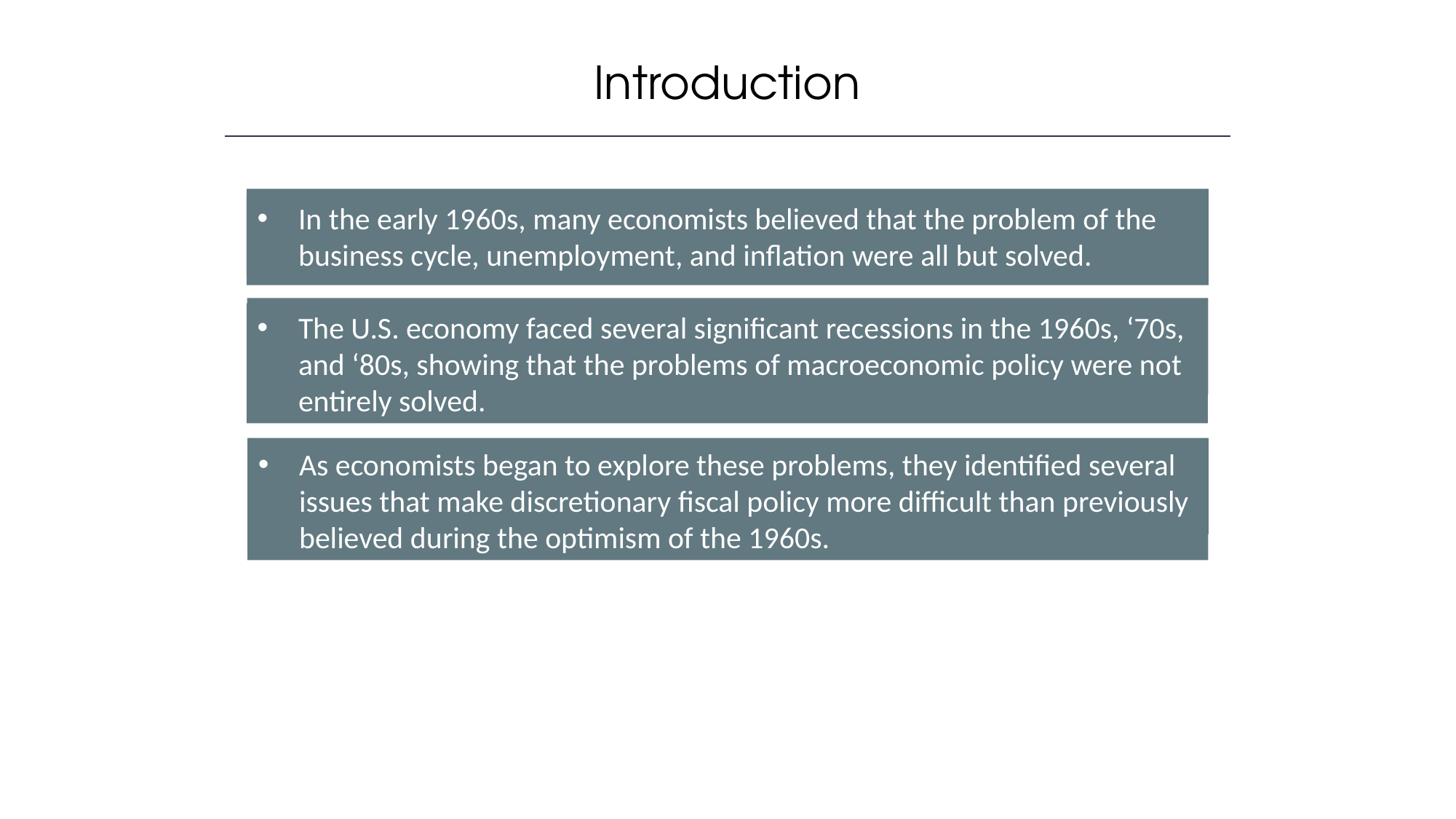

Introduction

In the early 1960s, many economists believed that the problem of the business cycle, unemployment, and inflation were all but solved.

The U.S. economy faced several significant recessions in the 1960s, ‘70s, and ‘80s, showing that the problems of macroeconomic policy were not entirely solved.

As economists began to explore these problems, they identified several issues that make discretionary fiscal policy more difficult than previously believed during the optimism of the 1960s.